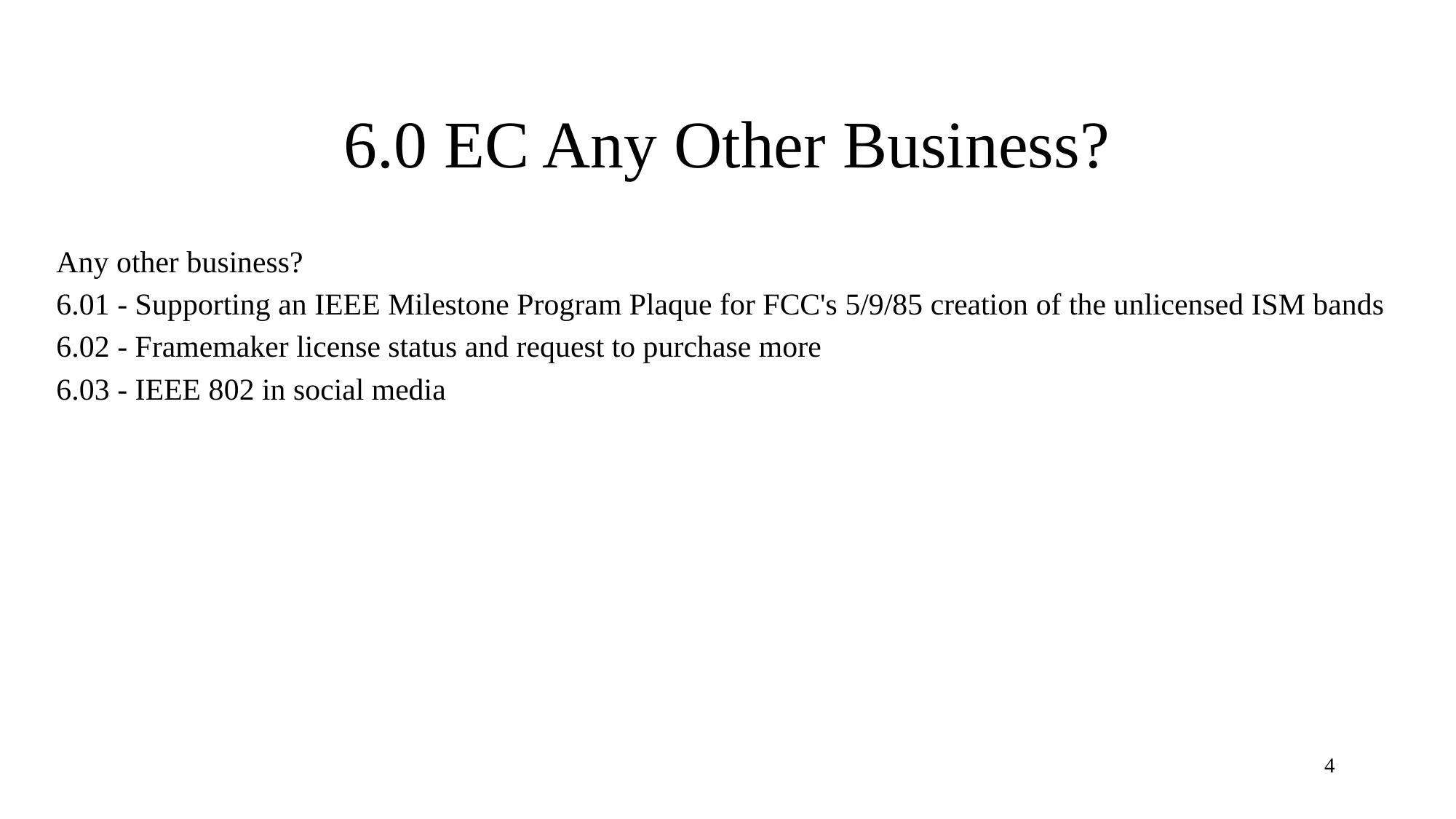

# 6.0 EC Any Other Business?
Any other business?
6.01 - Supporting an IEEE Milestone Program Plaque for FCC's 5/9/85 creation of the unlicensed ISM bands
6.02 - Framemaker license status and request to purchase more
6.03 - IEEE 802 in social media
4